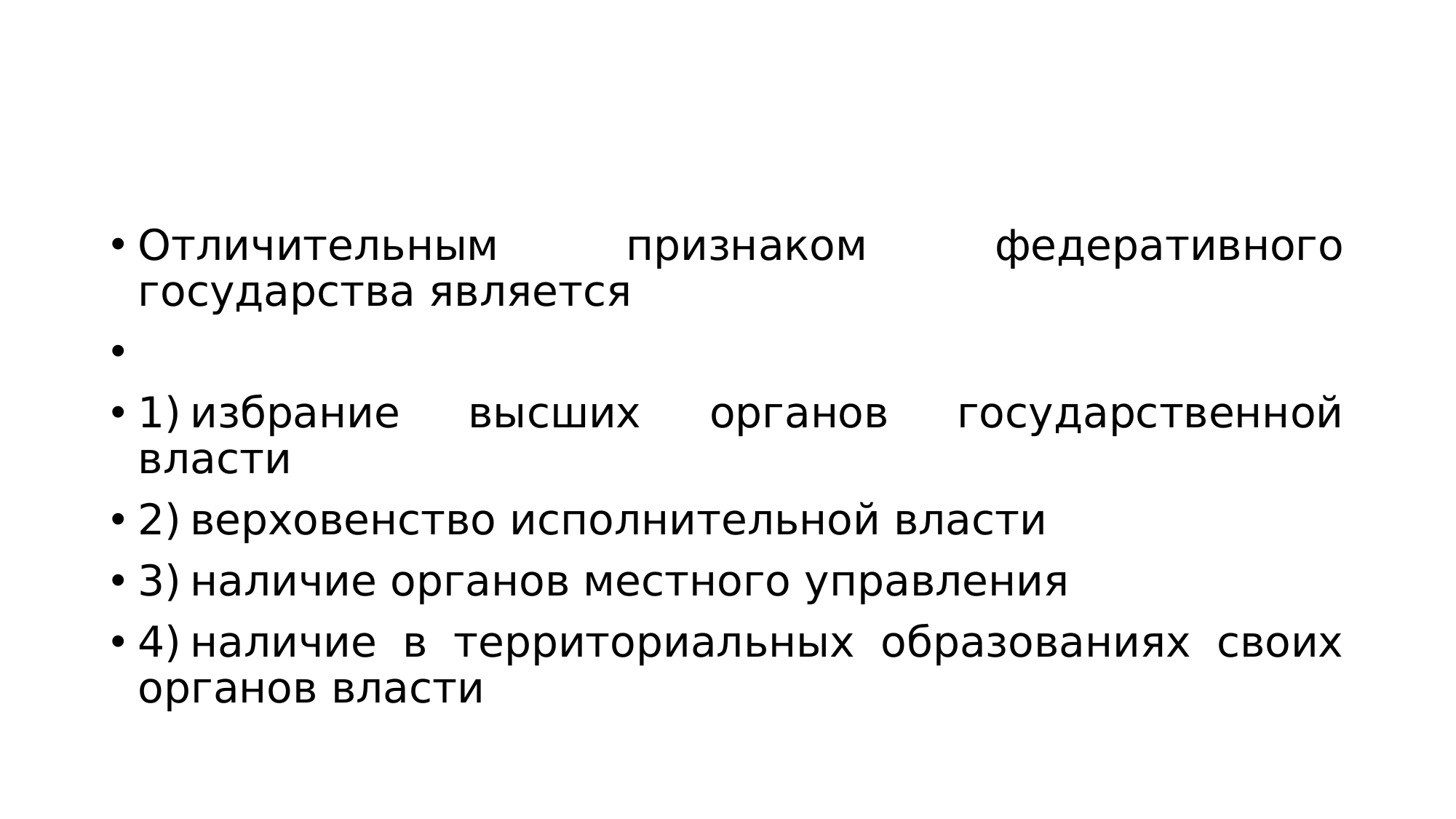

#
Отличительным признаком федеративного государства является

1) избрание высших органов государственной власти
2) верховенство исполнительной власти
3) наличие органов местного управления
4) наличие в территориальных образованиях своих органов власти